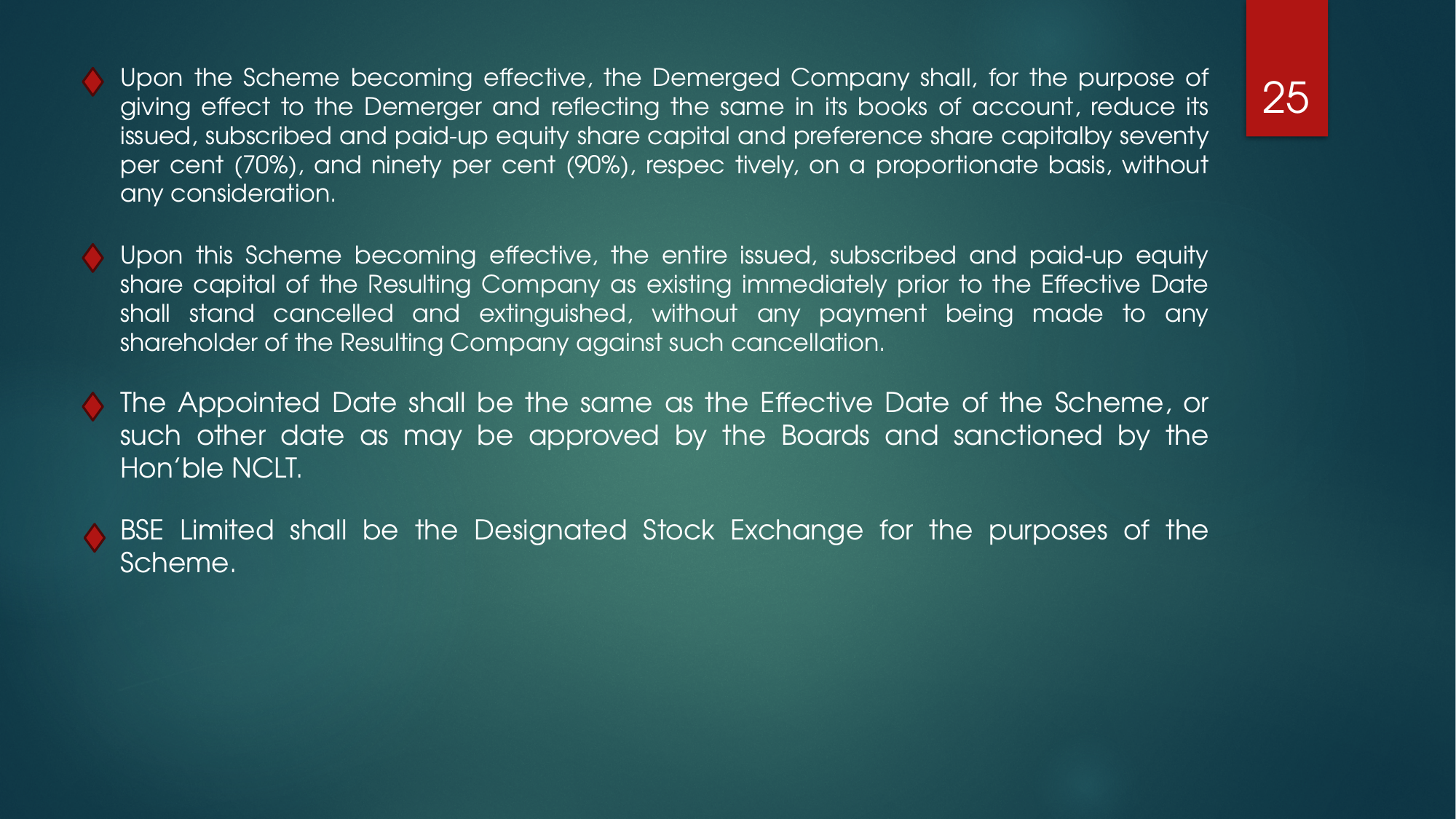

25
Upon the Scheme becoming effective, the Demerged Company shall, for the purpose of giving effect to the Demerger and reflecting the same in its books of account, reduce its issued, subscribed and paid-up equity share capital and preference share capitalby seventy per cent (70%), and ninety per cent (90%), respec tively, on a proportionate basis, without any consideration.

Upon this Scheme becoming effective, the entire issued, subscribed and paid-up equity share capital of the Resulting Company as existing immediately prior to the Effective Date shall stand cancelled and extinguished, without any payment being made to any shareholder of the Resulting Company against such cancellation.

The Appointed Date shall be the same as the Effective Date of the Scheme, or such other date as may be approved by the Boards and sanctioned by the Hon’ble NCLT.

BSE Limited shall be the Designated Stock Exchange for the purposes of the Scheme.